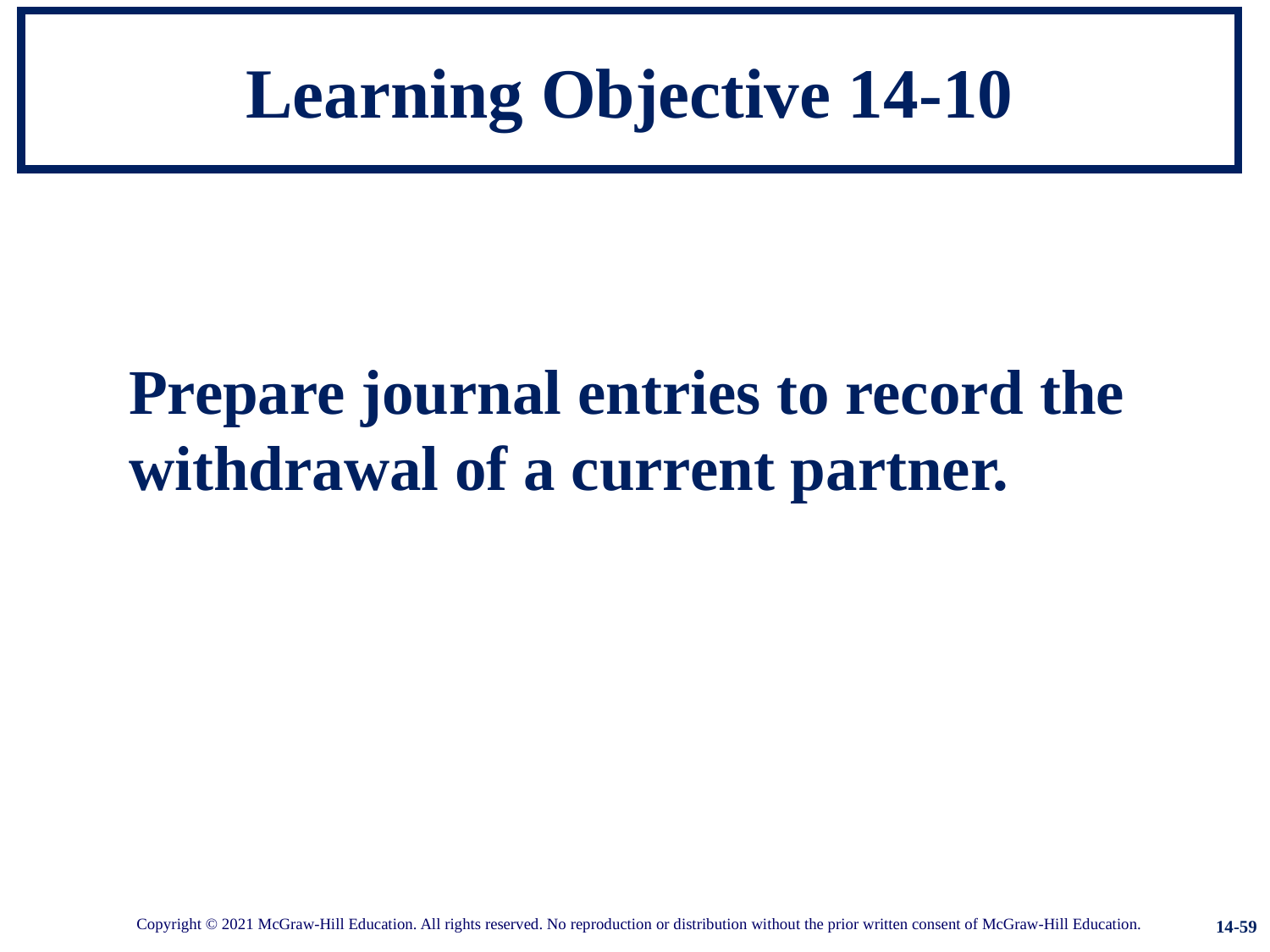

# Learning Objective 14-10

Prepare journal entries to record the withdrawal of a current partner.
14-59
Copyright © 2021 McGraw-Hill Education. All rights reserved. No reproduction or distribution without the prior written consent of McGraw-Hill Education.